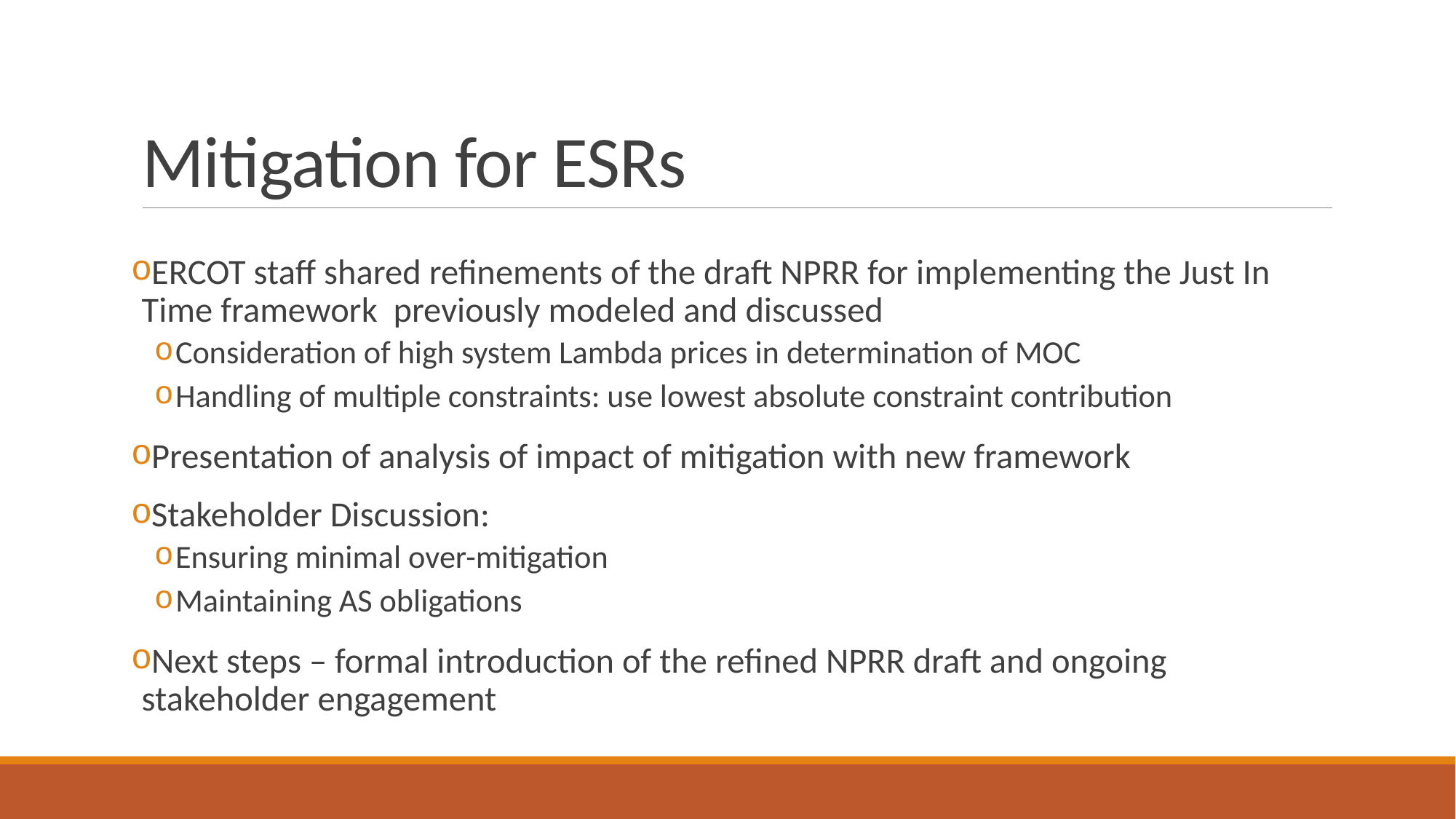

# Mitigation for ESRs
ERCOT staff shared refinements of the draft NPRR for implementing the Just In Time framework  previously modeled and discussed
Consideration of high system Lambda prices in determination of MOC
Handling of multiple constraints: use lowest absolute constraint contribution
Presentation of analysis of impact of mitigation with new framework
Stakeholder Discussion:
Ensuring minimal over-mitigation
Maintaining AS obligations
Next steps – formal introduction of the refined NPRR draft and ongoing stakeholder engagement